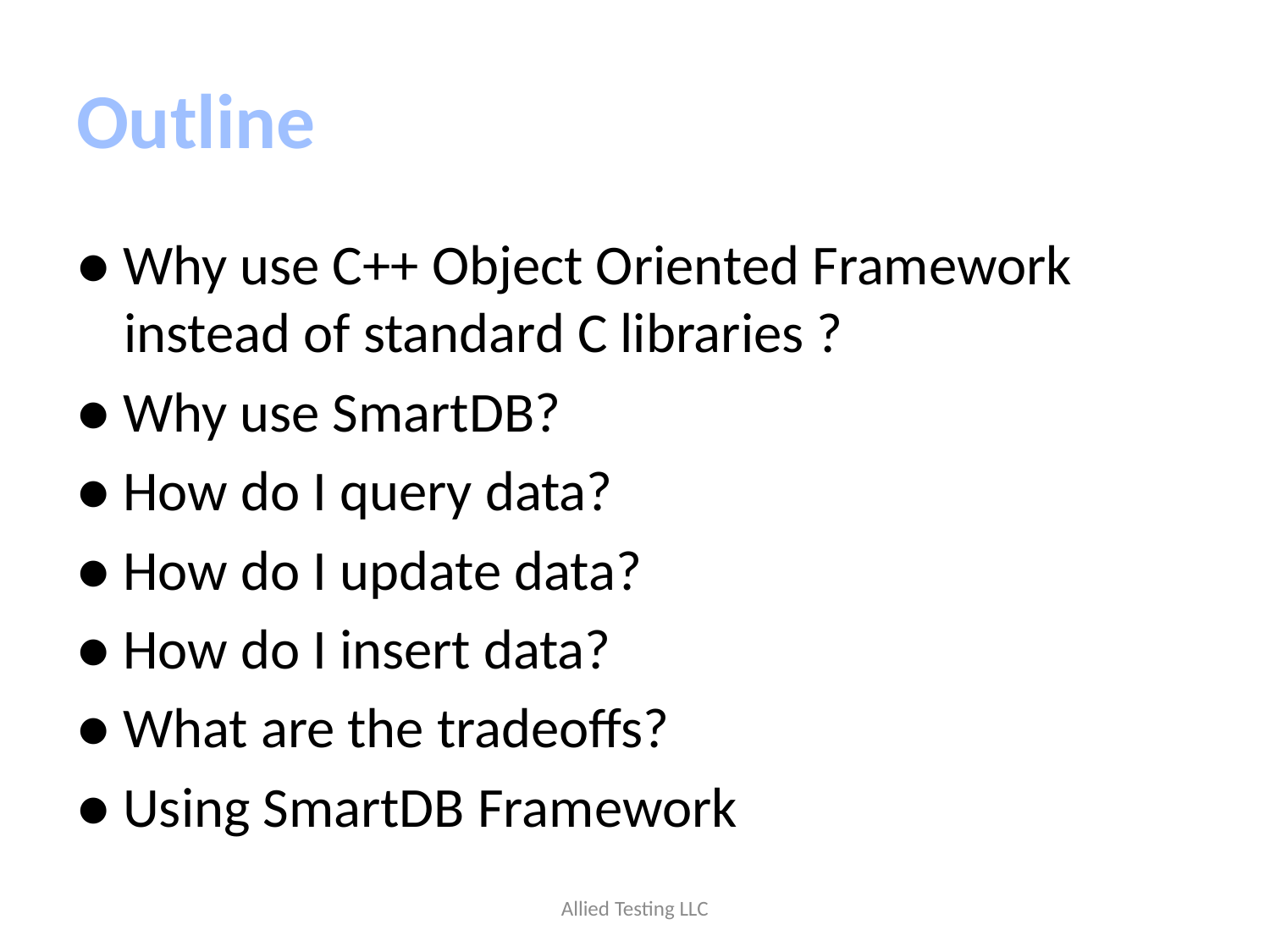

# Outline
● Why use C++ Object Oriented Framework instead of standard C libraries ?
● Why use SmartDB?
● How do I query data?
● How do I update data?
● How do I insert data?
● What are the tradeoffs?
● Using SmartDB Framework
Allied Testing LLC